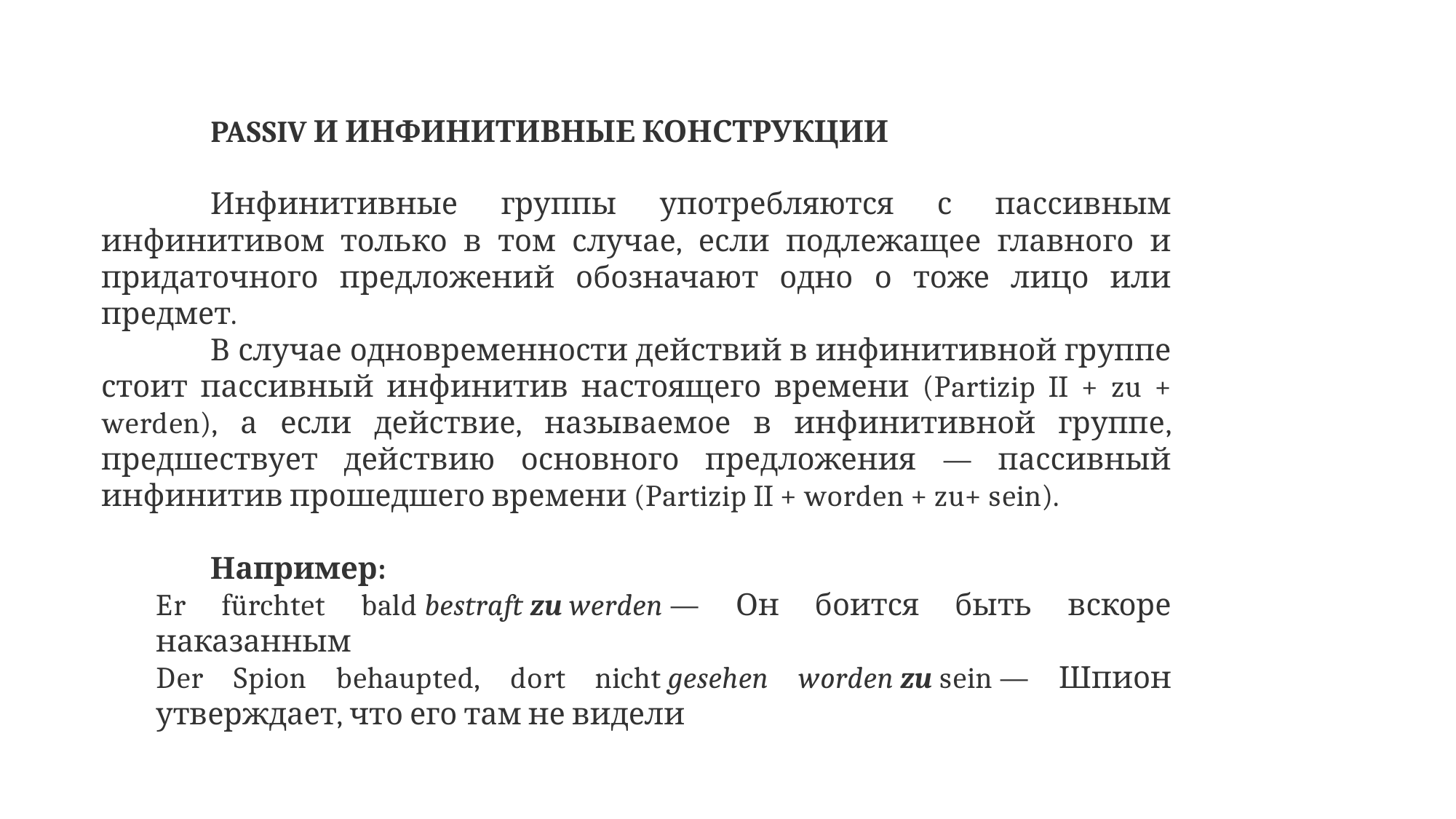

PASSIV И ИНФИНИТИВНЫЕ КОНСТРУКЦИИ

	Инфинитивные группы употребляются с пассивным инфинитивом только в том случае, если подлежащее главного и придаточного предложений обозначают одно о тоже лицо или предмет.
	В случае одновременности действий в инфинитивной группе стоит пассивный инфинитив настоящего времени (Partizip II + zu + werden), а если действие, называемое в инфинитивной группе, предшествует действию основного предложения — пассивный инфинитив прошедшего времени (Partizip II + worden + zu+ sein).

	Например:
Er fürchtet bald bestraft zu werden — Он боится быть вскоре наказанным
Der Spion behaupted, dort nicht gesehen worden zu sein — Шпион утверждает, что его там не видели